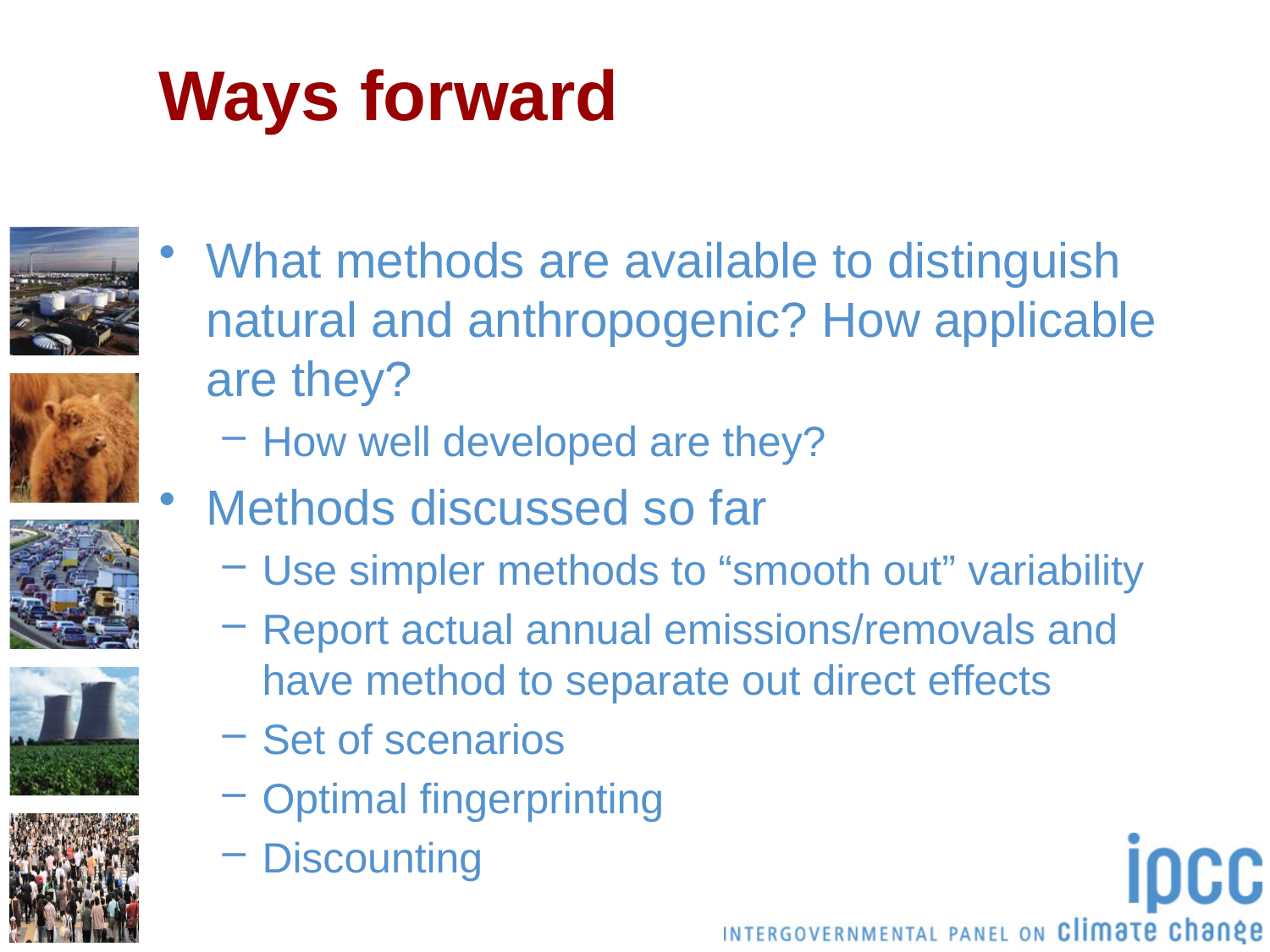

# Ways forward
What methods are available to distinguish natural and anthropogenic? How applicable are they?
How well developed are they?
Methods discussed so far
Use simpler methods to “smooth out” variability
Report actual annual emissions/removals and have method to separate out direct effects
Set of scenarios
Optimal fingerprinting
Discounting